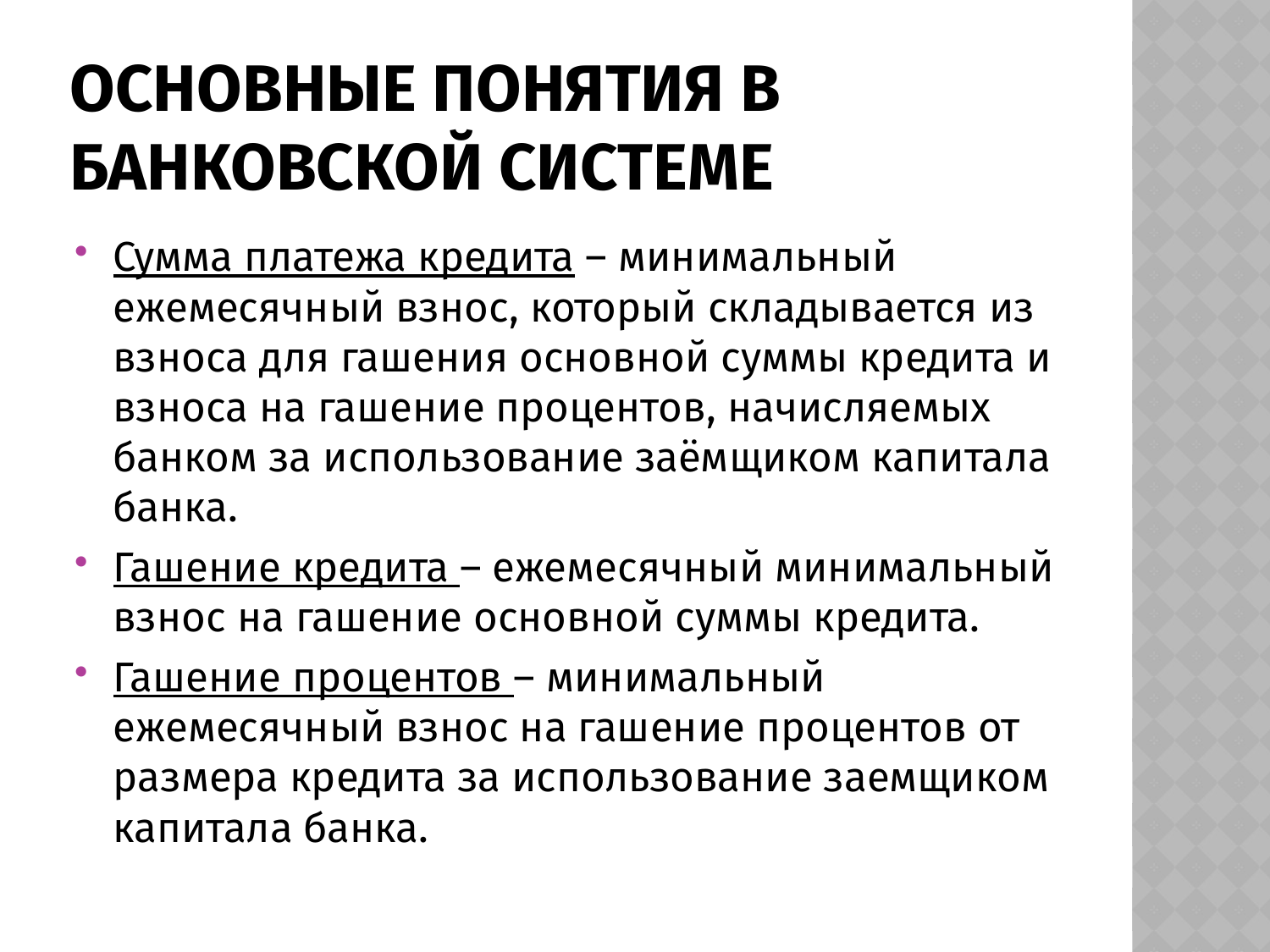

# основные понятия в банковской системе
Сумма платежа кредита – минимальный ежемесячный взнос, который складывается из взноса для гашения основной суммы кредита и взноса на гашение процентов, начисляемых банком за использование заёмщиком капитала банка.
Гашение кредита – ежемесячный минимальный взнос на гашение основной суммы кредита.
Гашение процентов – минимальный ежемесячный взнос на гашение процентов от размера кредита за использование заемщиком капитала банка.